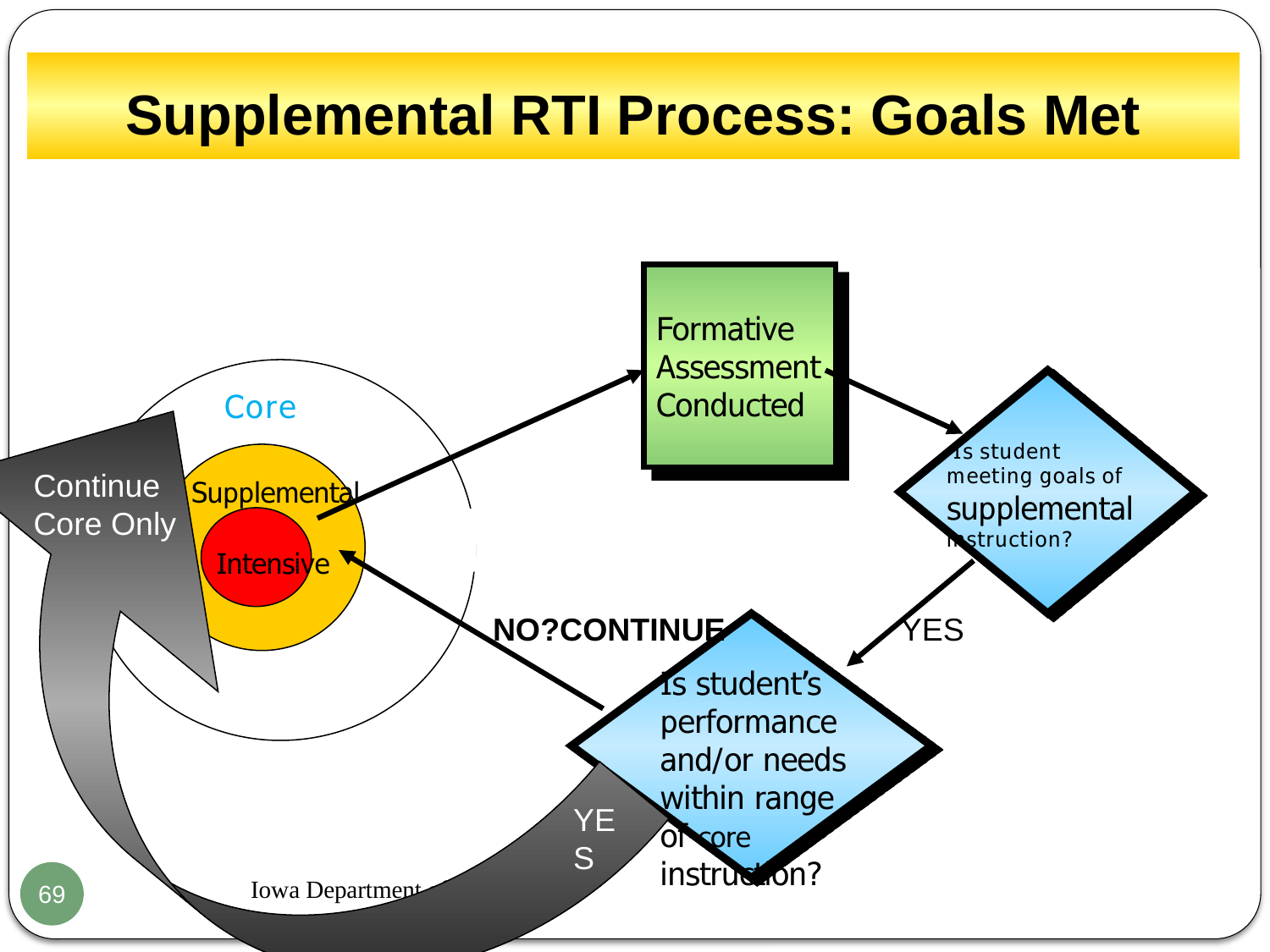

Supplemental RTI Process: Goals Met

Formative Assessment Conducted

 Is student meeting goals of supplemental instruction?
Core

 Supplemental
Continue

Core Only

Intensive
Intensive

NO?CONTINUE
YES

Is student’s performance and/or needs within range of core instruction?
YES
Iowa Department of Education
69